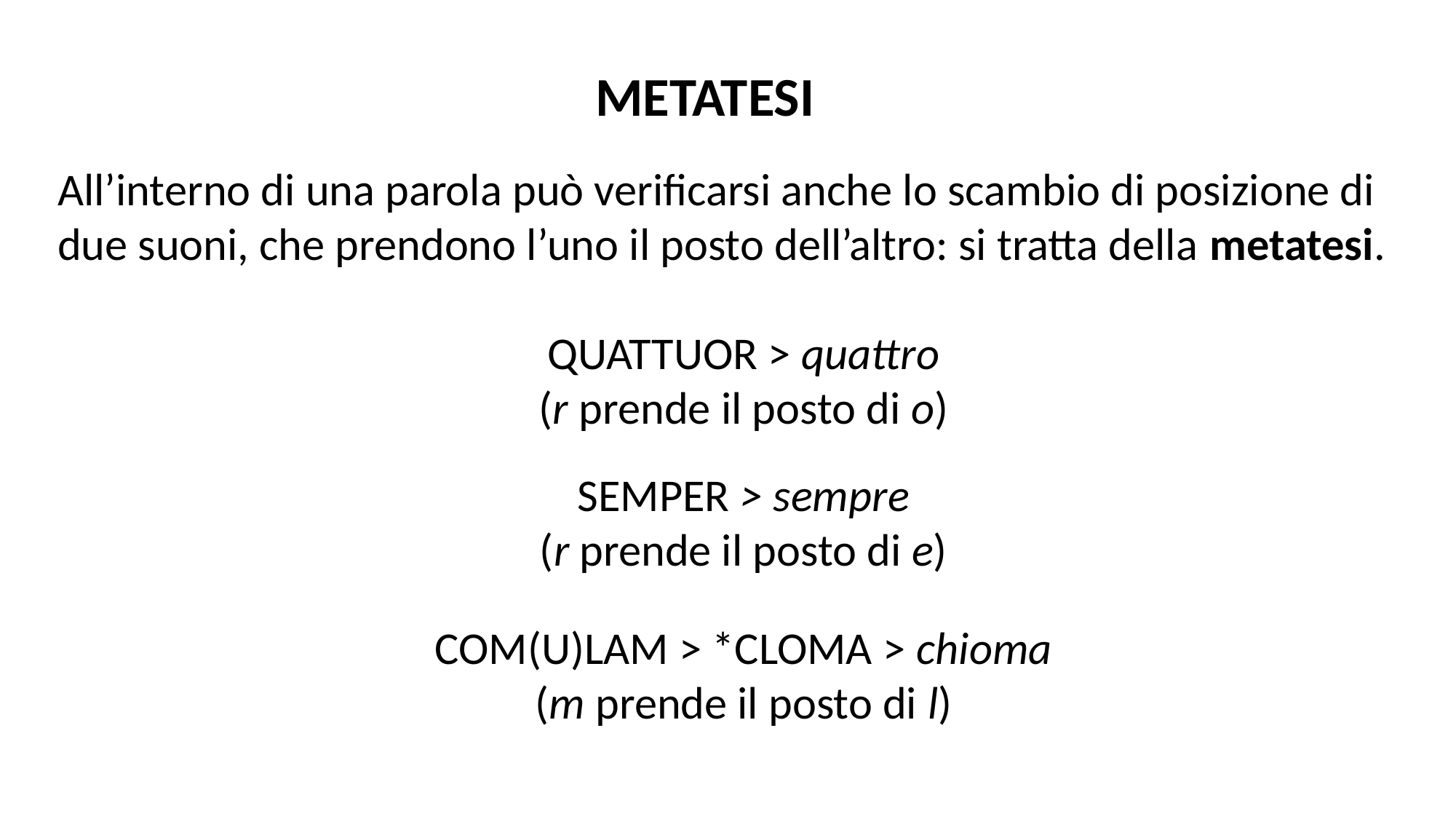

METATESI
All’interno di una parola può verificarsi anche lo scambio di posizione di due suoni, che prendono l’uno il posto dell’altro: si tratta della metatesi.

QUATTUOR > quattro
(r prende il posto di o)

SEMPER > sempre
(r prende il posto di e)

COM(U)LAM > *CLOMA > chioma
(m prende il posto di l)